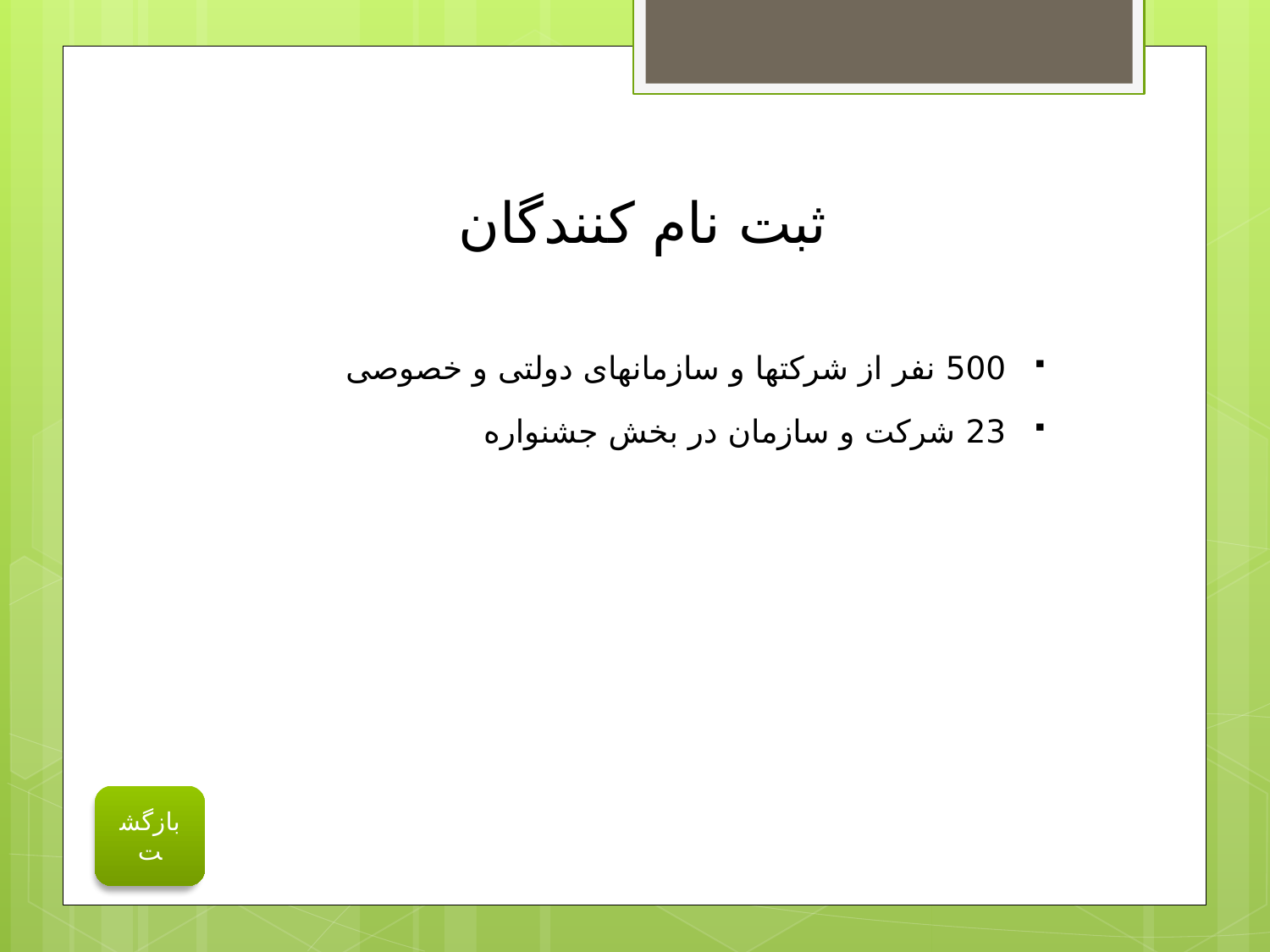

# ثبت نام کنندگان
500 نفر از شرکت­ها و سازمان­های دولتی و خصوصی
23 شرکت و سازمان در بخش جشنواره

بازگشت